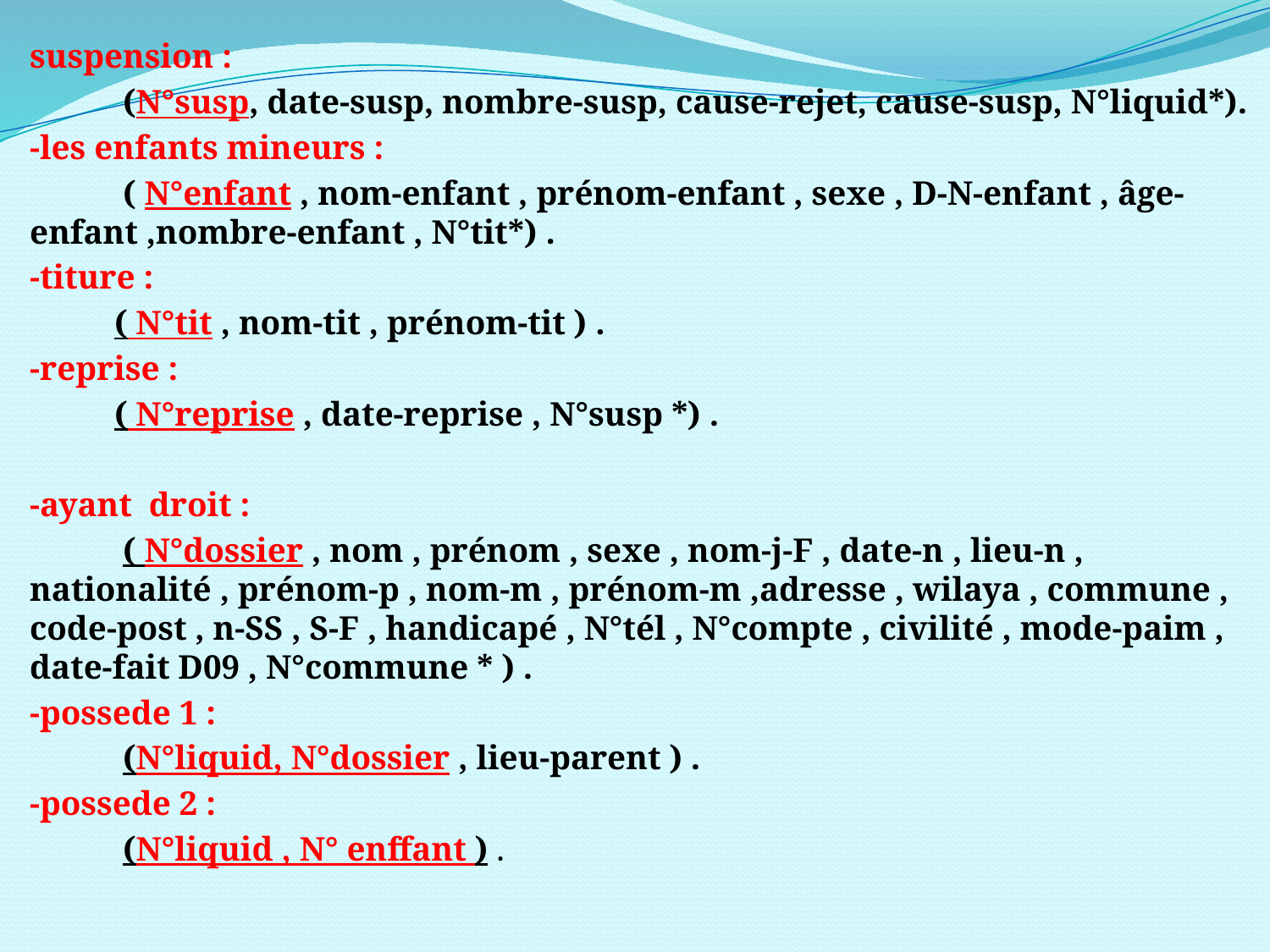

suspension :
           (N°susp, date-susp, nombre-susp, cause-rejet, cause-susp, N°liquid*).
-les enfants mineurs :
           ( N°enfant , nom-enfant , prénom-enfant , sexe , D-N-enfant , âge-      enfant ,nombre-enfant , N°tit*) .
-titure :
          ( N°tit , nom-tit , prénom-tit ) .
-reprise :
          ( N°reprise , date-reprise , N°susp *) .

-ayant  droit :
           ( N°dossier , nom , prénom , sexe , nom-j-F , date-n , lieu-n , nationalité , prénom-p , nom-m , prénom-m ,adresse , wilaya , commune , code-post , n-SS , S-F , handicapé , N°tél , N°compte , civilité , mode-paim ,  date-fait D09 , N°commune * ) .
-possede 1 :
           (N°liquid, N°dossier , lieu-parent ) .
-possede 2 :
           (N°liquid , N° enffant ) .